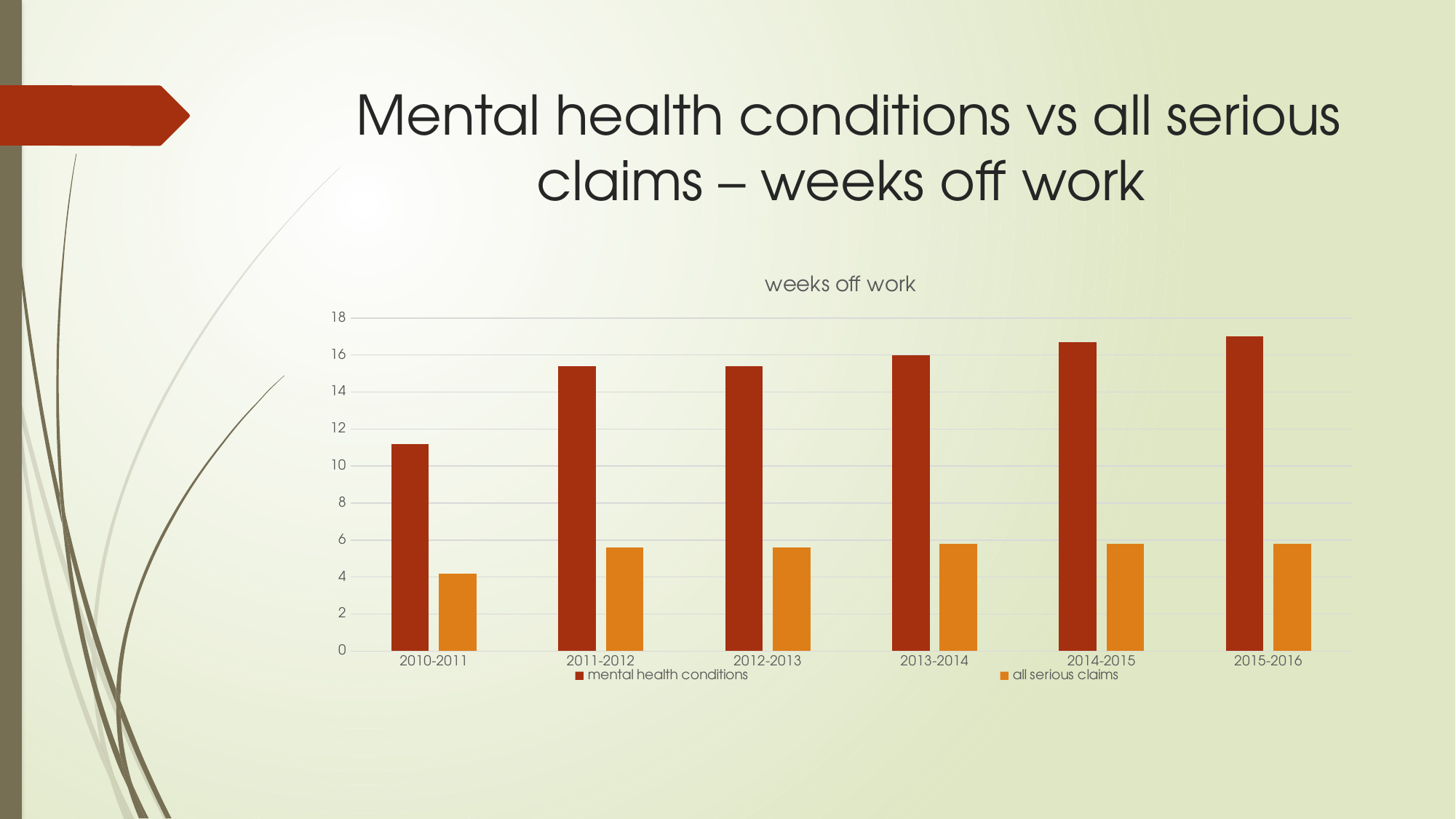

# Mental health conditions vs all serious claims – weeks off work

### Chart: weeks off work

| Category | mental health conditions | all serious claims |
|---|---|---|
| 2010-2011 | 11.2 | 4.2 |
| 2011-2012 | 15.4 | 5.6 |
| 2012-2013 | 15.4 | 5.6 |
| 2013-2014 | 16.0 | 5.8 |
| 2014-2015 | 16.7 | 5.8 |
| 2015-2016 | 17.0 | 5.8 |